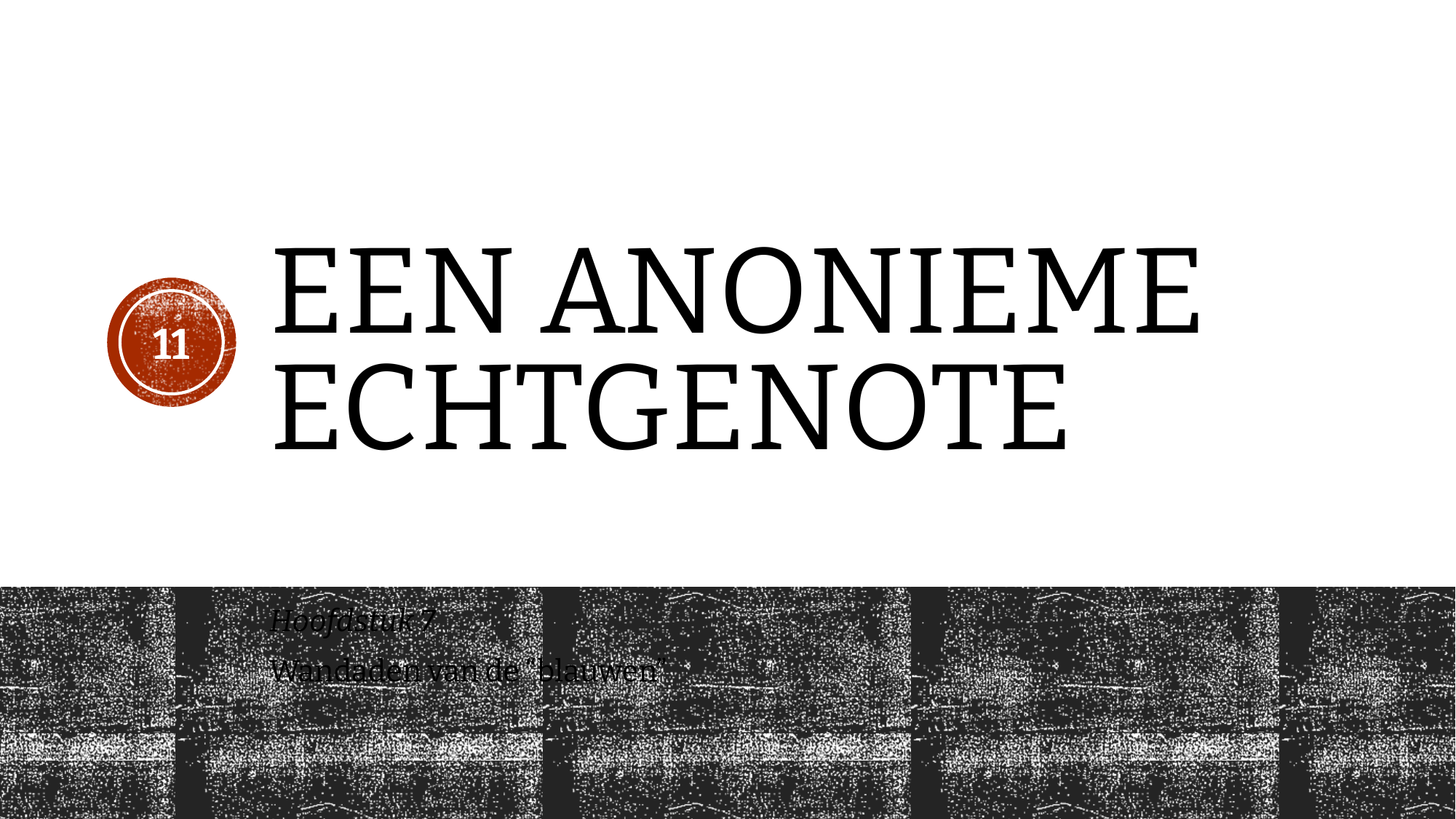

# Een anonieme echtgenote
11
Hoofdstuk 7
Wandaden van de “blauwen”